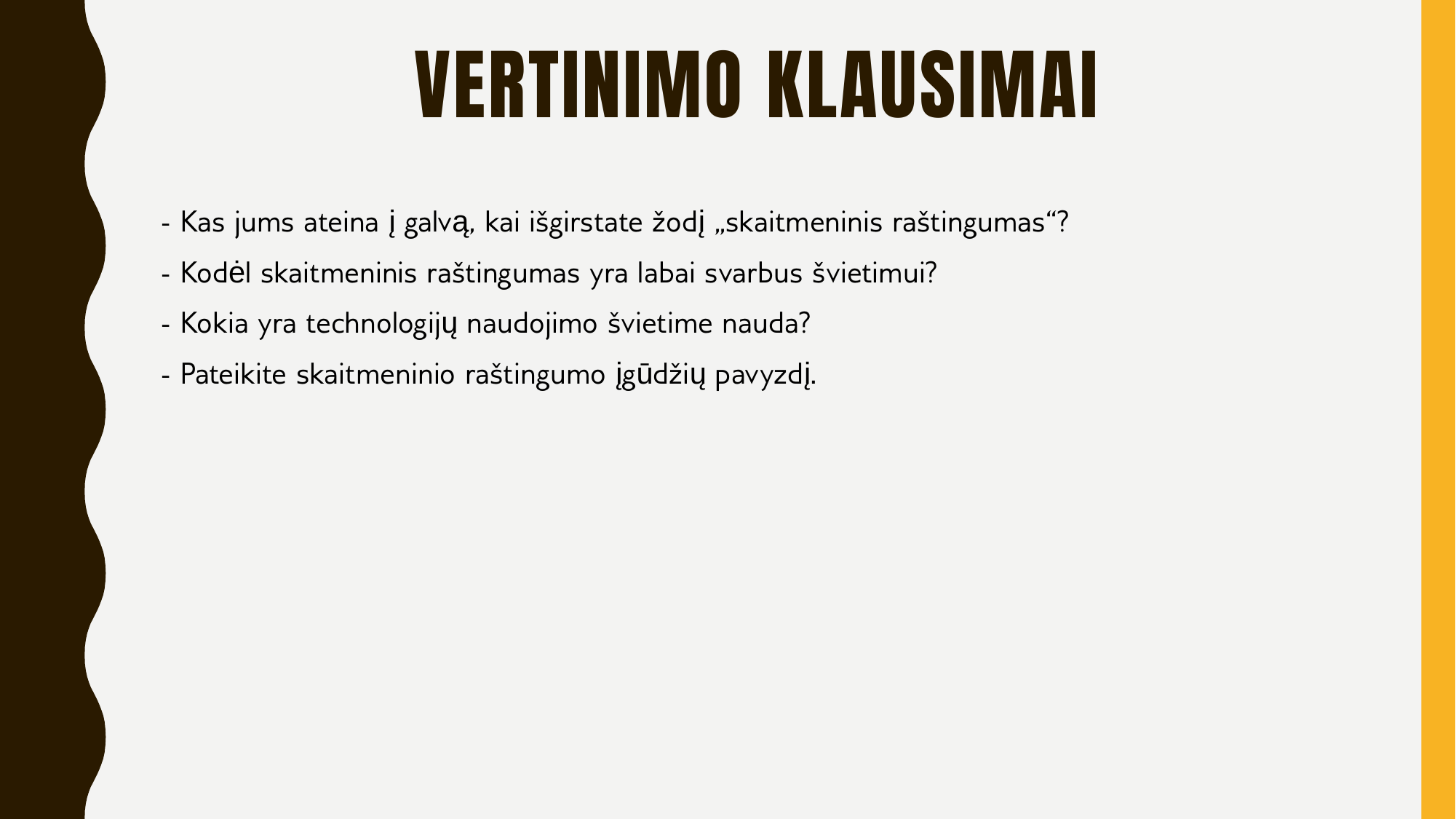

# VERTINIMO KLAUSIMAI
- Kas jums ateina į galvą, kai išgirstate žodį „skaitmeninis raštingumas“?
- Kodėl skaitmeninis raštingumas yra labai svarbus švietimui?
- Kokia yra technologijų naudojimo švietime nauda?
- Pateikite skaitmeninio raštingumo įgūdžių pavyzdį.